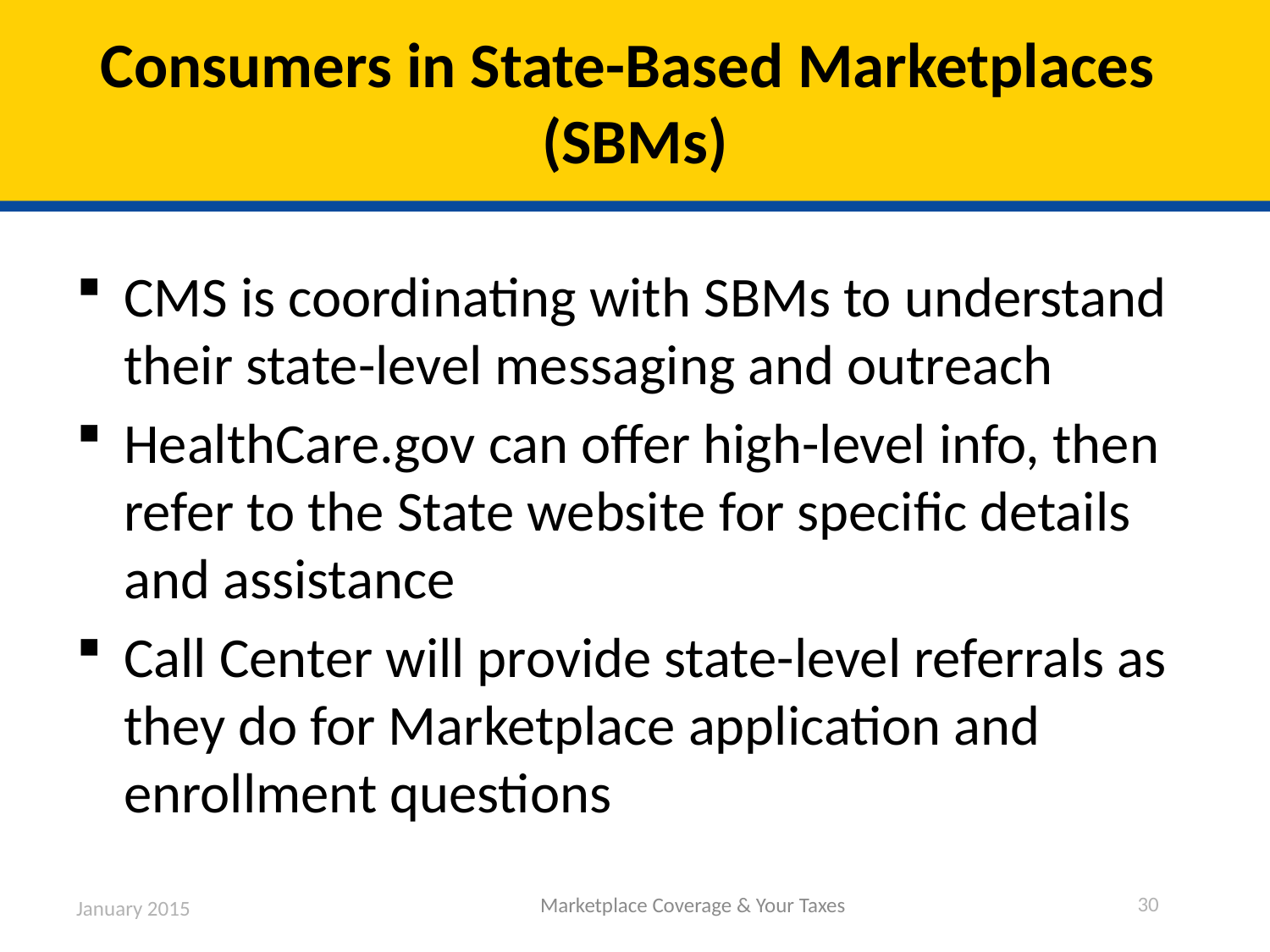

# Consumers in State-Based Marketplaces  (SBMs)
CMS is coordinating with SBMs to understand their state-level messaging and outreach
HealthCare.gov can offer high-level info, then refer to the State website for specific details and assistance
Call Center will provide state-level referrals as they do for Marketplace application and enrollment questions
30
January 2015